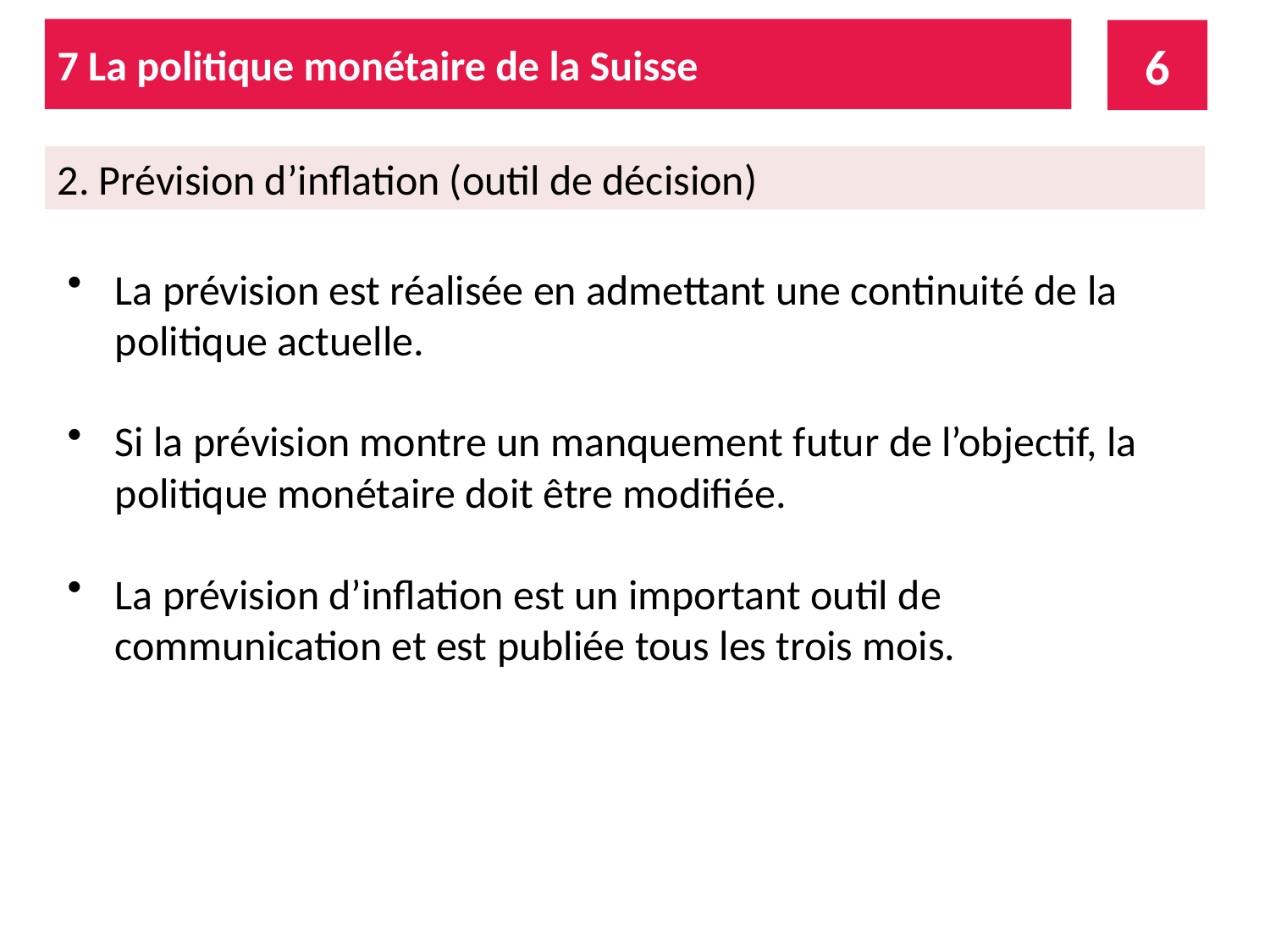

7 La politique monétaire de la Suisse
6
2. Prévision d’inflation (outil de décision)

La prévision est réalisée en admettant une continuité de la politique actuelle.

Si la prévision montre un manquement futur de l’objectif, la politique monétaire doit être modifiée.

La prévision d’inflation est un important outil de communication et est publiée tous les trois mois.